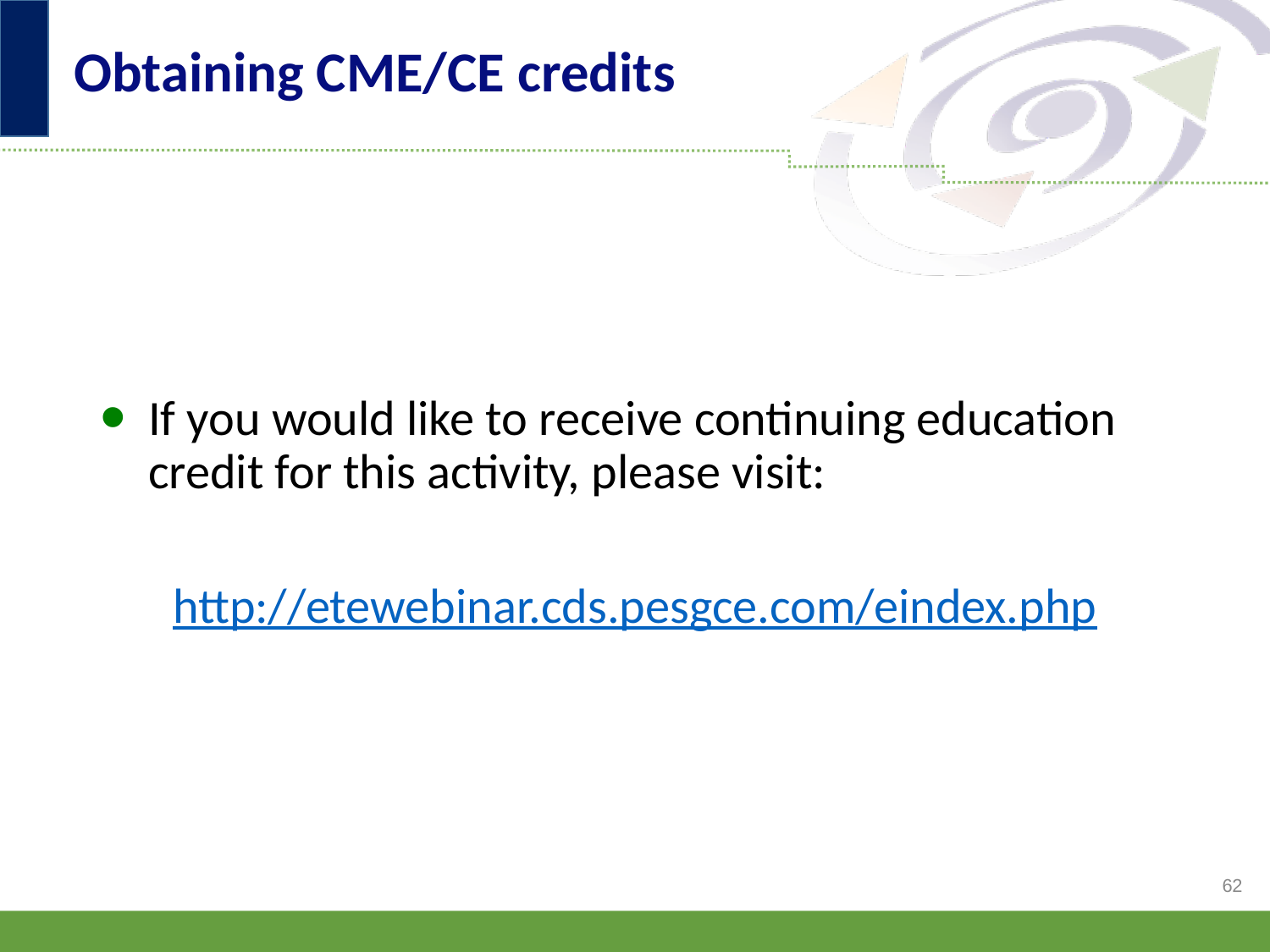

# Obtaining CME/CE credits
If you would like to receive continuing education credit for this activity, please visit:
http://etewebinar.cds.pesgce.com/eindex.php
62